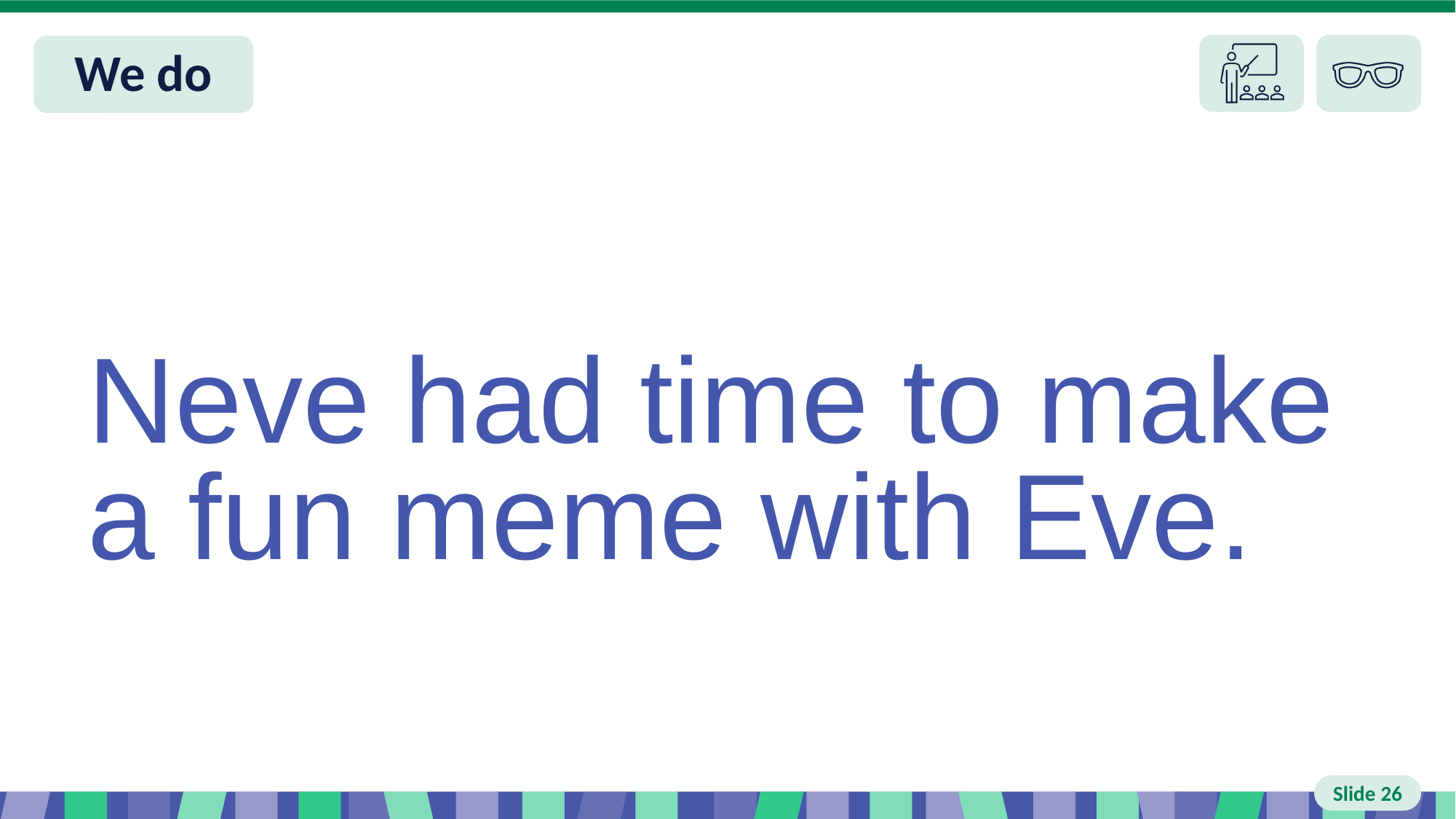

# Slide 26 We do
Neve had time to make a fun meme with Eve.